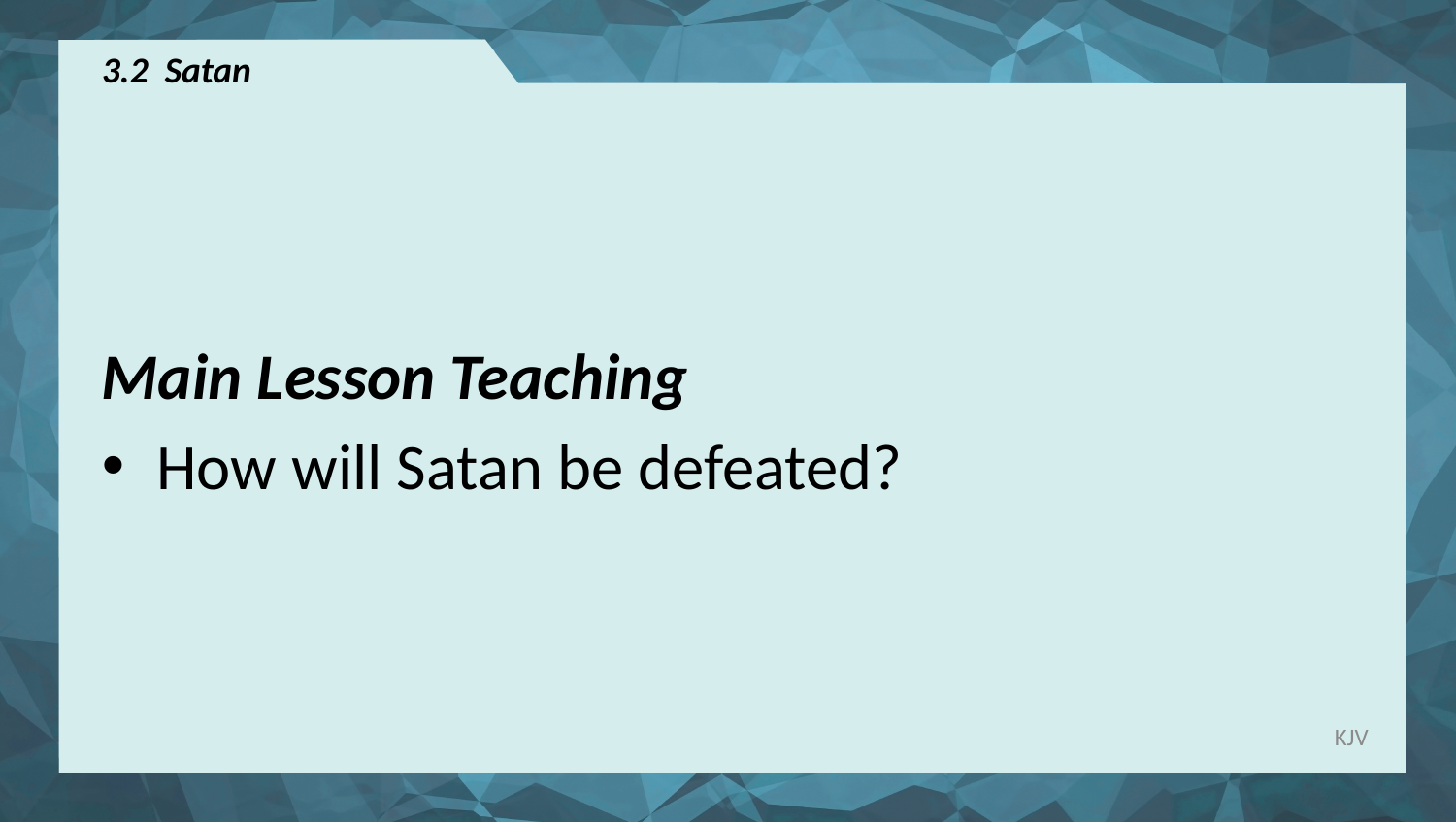

# 3.2  Satan
Main Lesson Teaching
How will Satan be defeated?
KJV